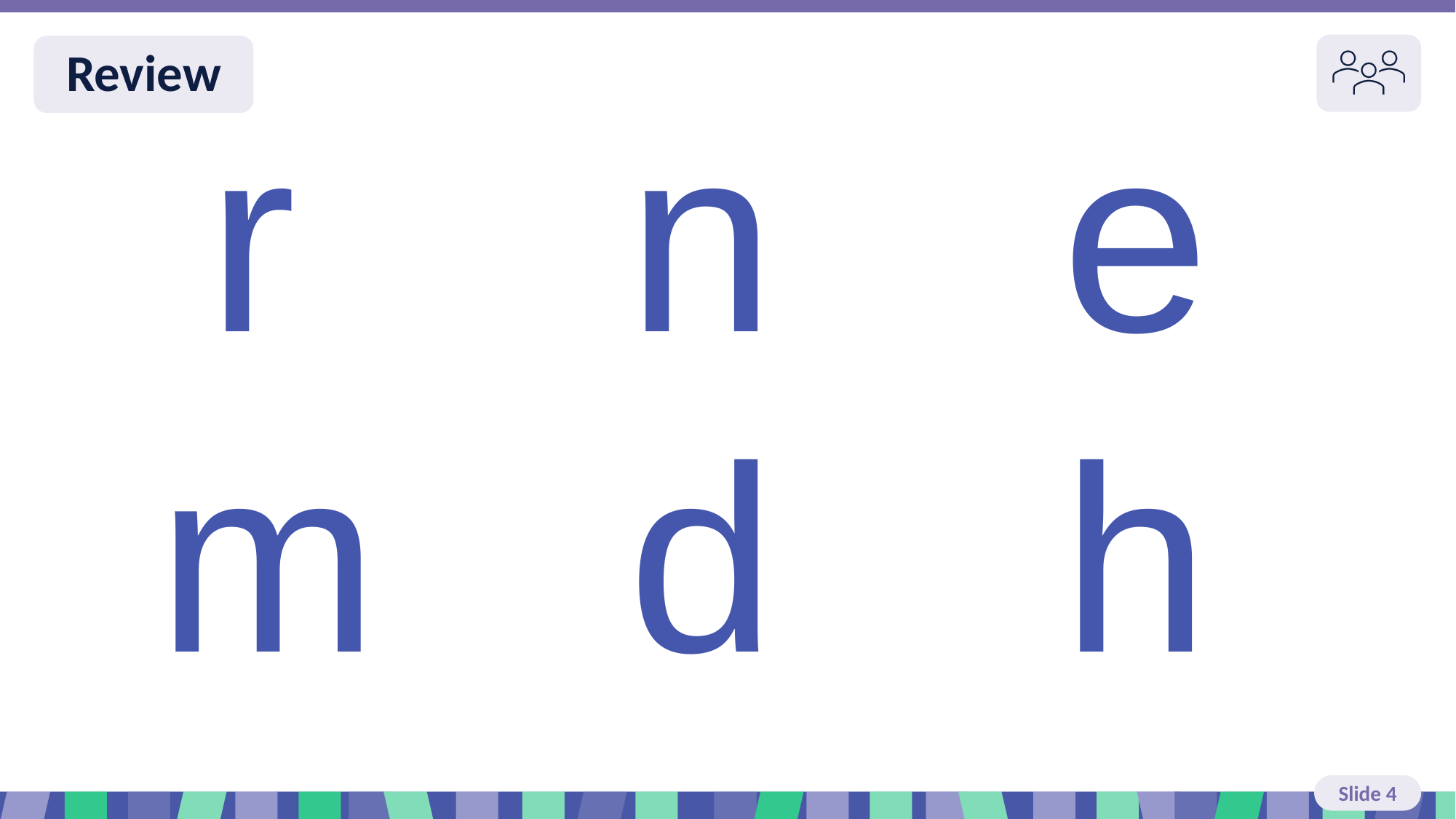

Slide 4 Review
r
n
e
m
d
h